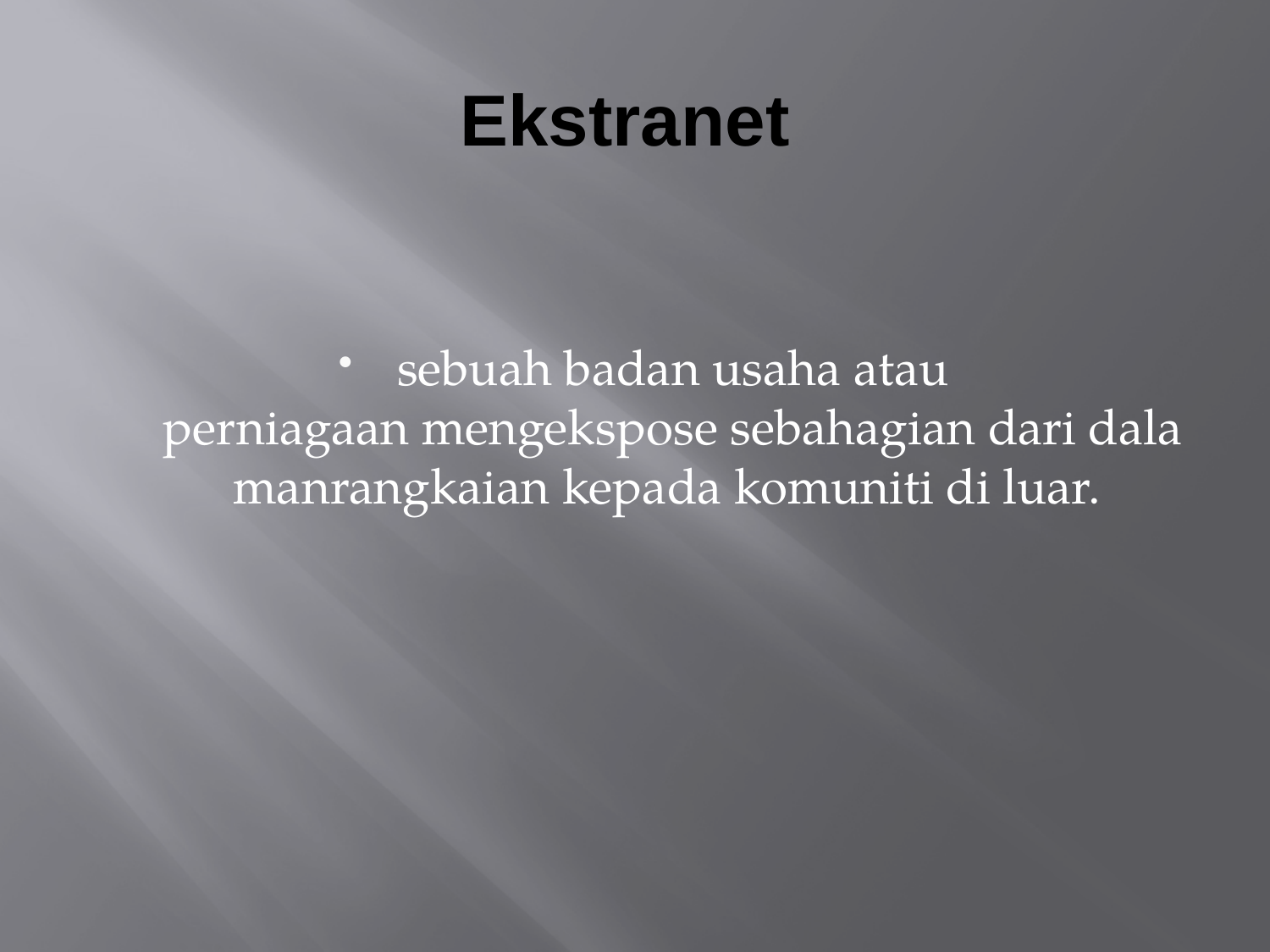

# Ekstranet
sebuah badan usaha atau perniagaan mengekspose sebahagian dari dalamanrangkaian kepada komuniti di luar.